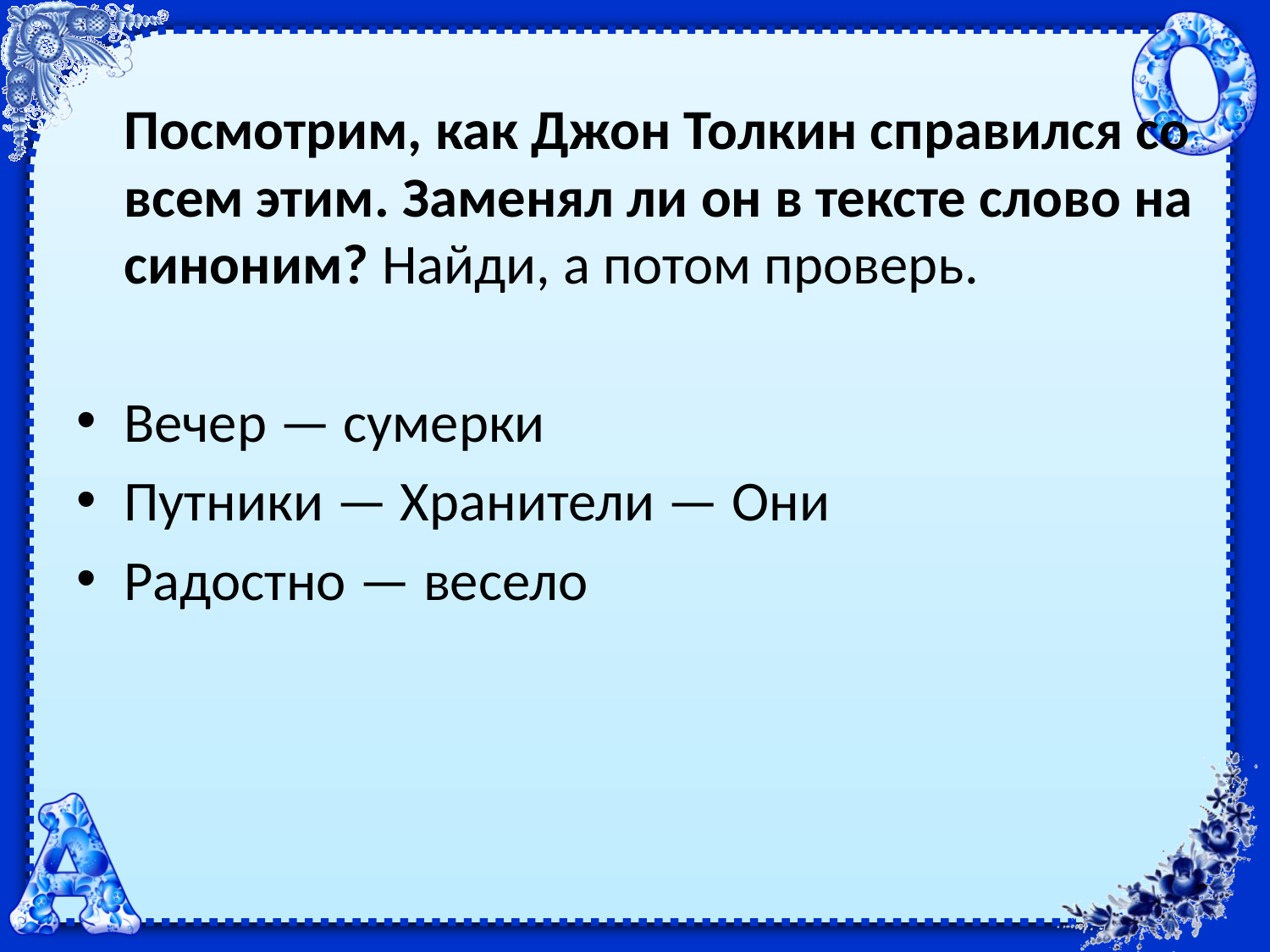

Посмотрим, как Джон Толкин справился со всем этим. Заменял ли он в тексте слово на синоним? Найди, а потом проверь.

Вечер — сумерки
Путники — Хранители — Они
Радостно — весело